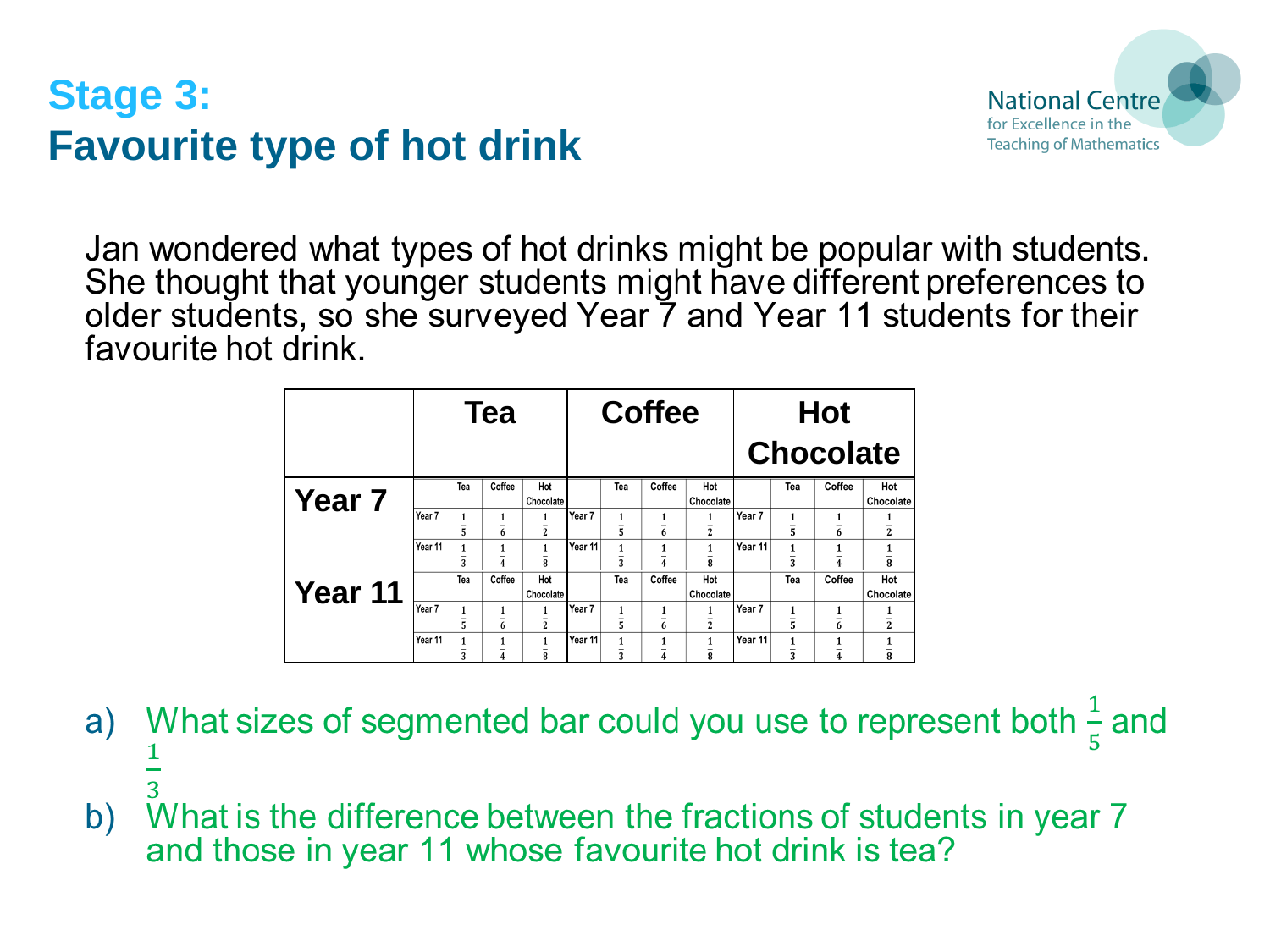

# Stage 3: Favourite type of hot drink

|  | Tea | Coffee | Hot Chocolate |
| --- | --- | --- | --- |
| Year 7 |  |  |  |
| Year 11 |  |  |  |